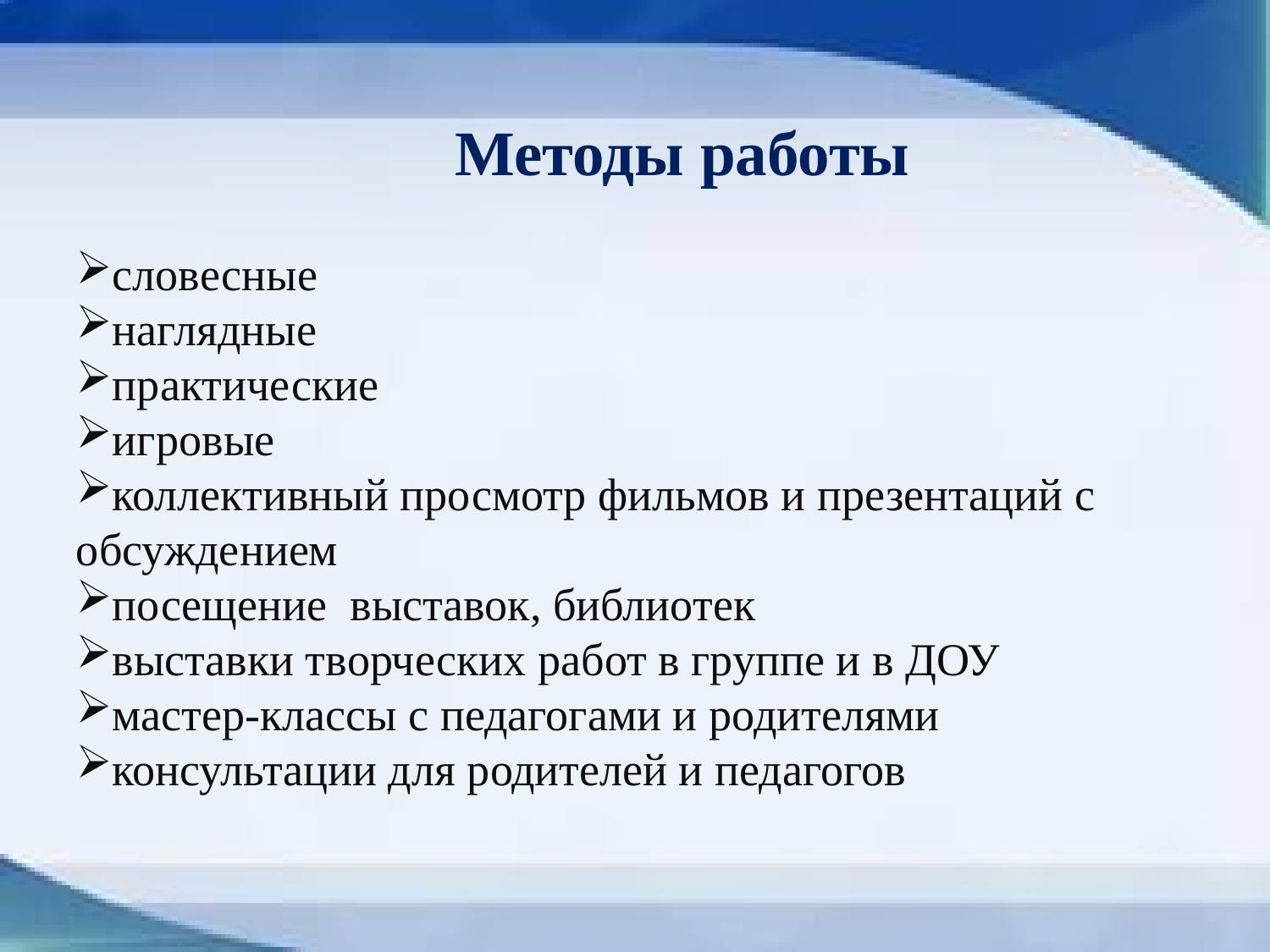

Методы работы
словесные
наглядные
практические
игровые
коллективный просмотр фильмов и презентаций с обсуждением
посещение  выставок, библиотек
выставки творческих работ в группе и в ДОУ
мастер-классы с педагогами и родителями
консультации для родителей и педагогов